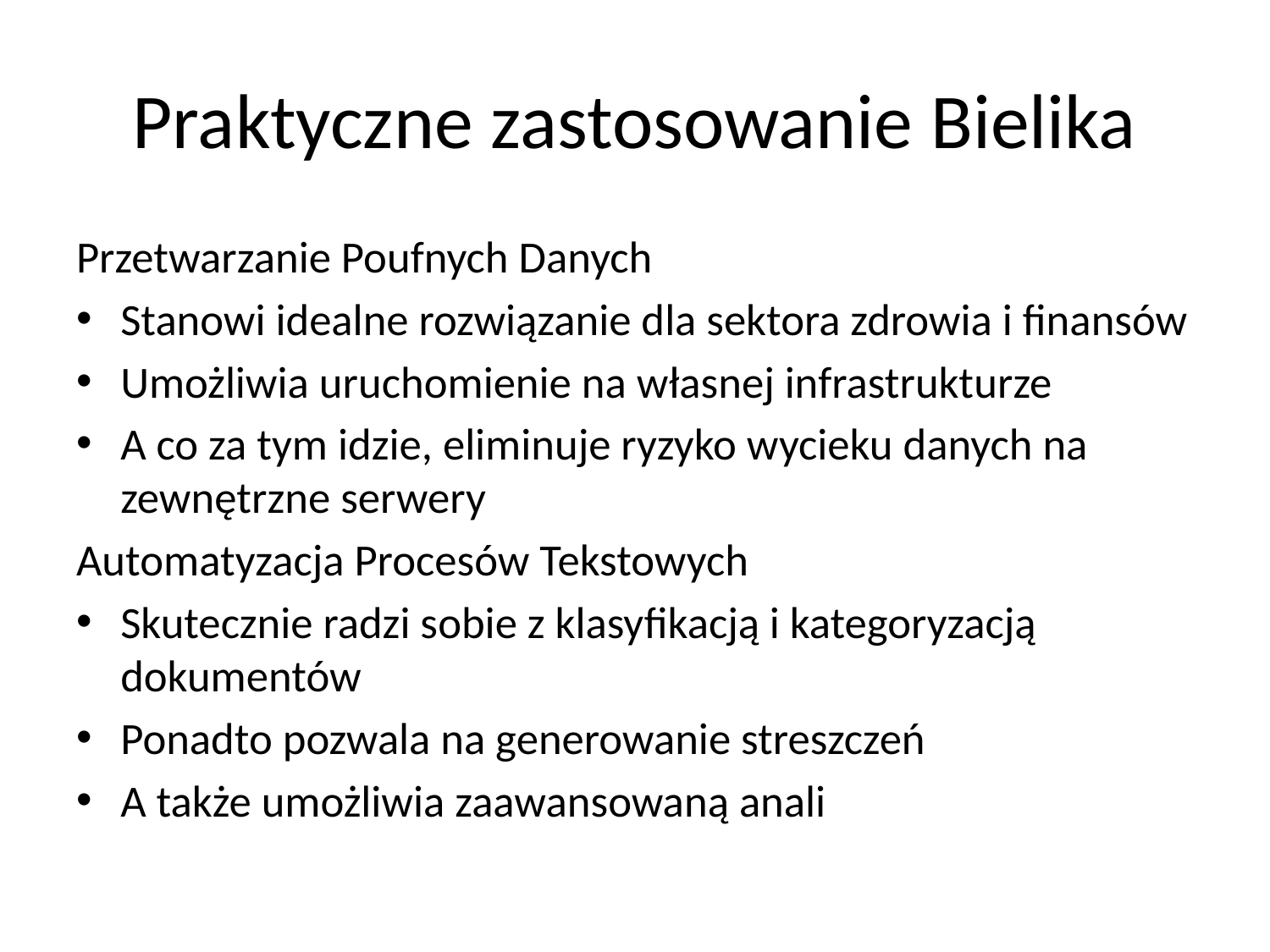

# Praktyczne zastosowanie Bielika
Przetwarzanie Poufnych Danych
Stanowi idealne rozwiązanie dla sektora zdrowia i finansów
Umożliwia uruchomienie na własnej infrastrukturze
A co za tym idzie, eliminuje ryzyko wycieku danych na zewnętrzne serwery
Automatyzacja Procesów Tekstowych
Skutecznie radzi sobie z klasyfikacją i kategoryzacją dokumentów
Ponadto pozwala na generowanie streszczeń
A także umożliwia zaawansowaną anali